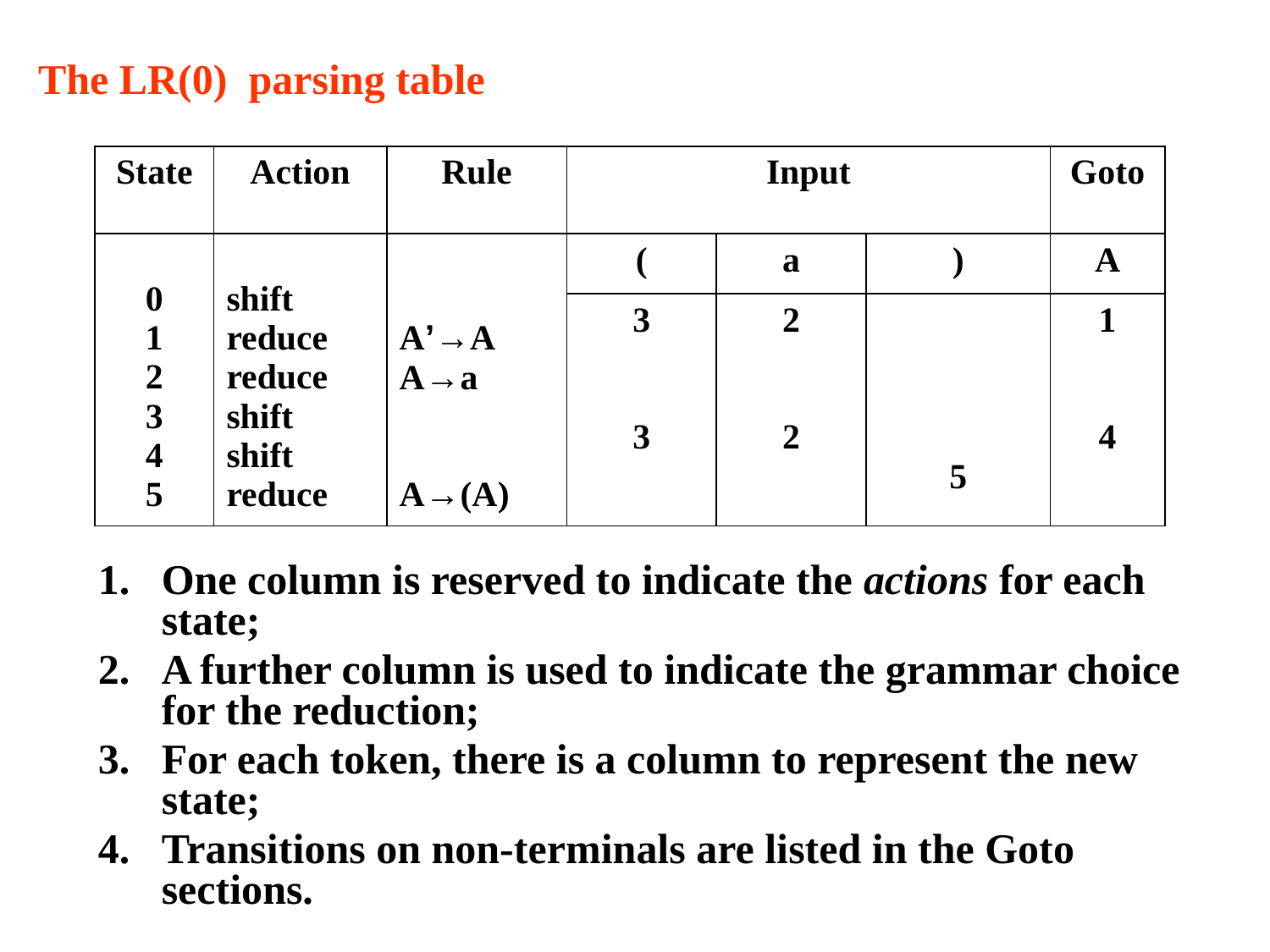

# The LR(0)  parsing table
| State | Action | Rule | Input |  |  | Goto |
| --- | --- | --- | --- | --- | --- | --- |
| 0 1 2 3 4 5 | shift reduce reduce shift shift reduce | A’→A A→a A→(A) | ( | a | ) | A |
|  |  |  | 3 3 | 2 2 | 5 | 1 4 |
One column is reserved to indicate the actions for each state;
A further column is used to indicate the grammar choice for the reduction;
For each token, there is a column to represent the new state;
Transitions on non-terminals are listed in the Goto sections.